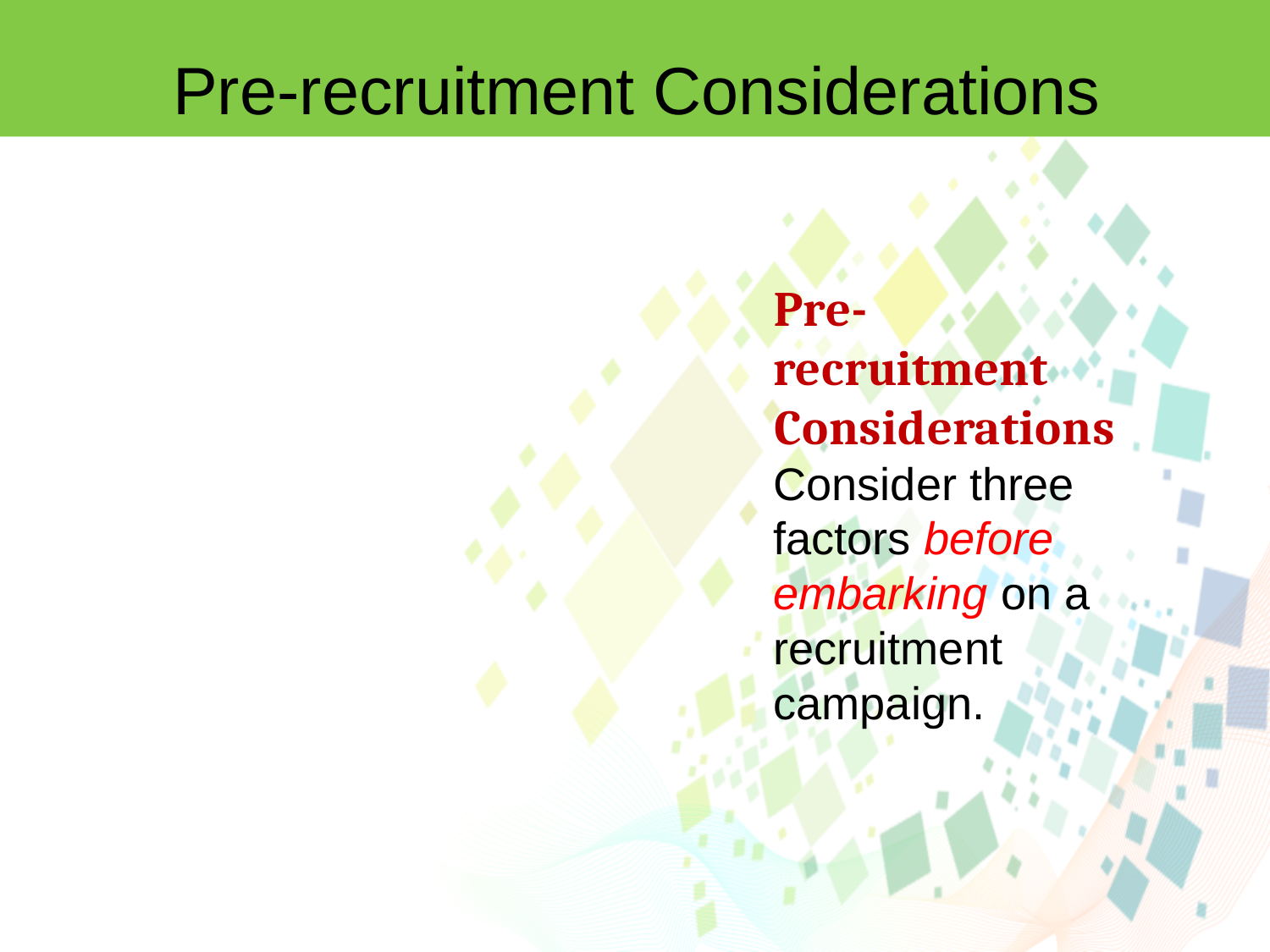

Pre-recruitment Considerations
Pre-recruitment Considerations
Consider three factors before embarking on a recruitment campaign.